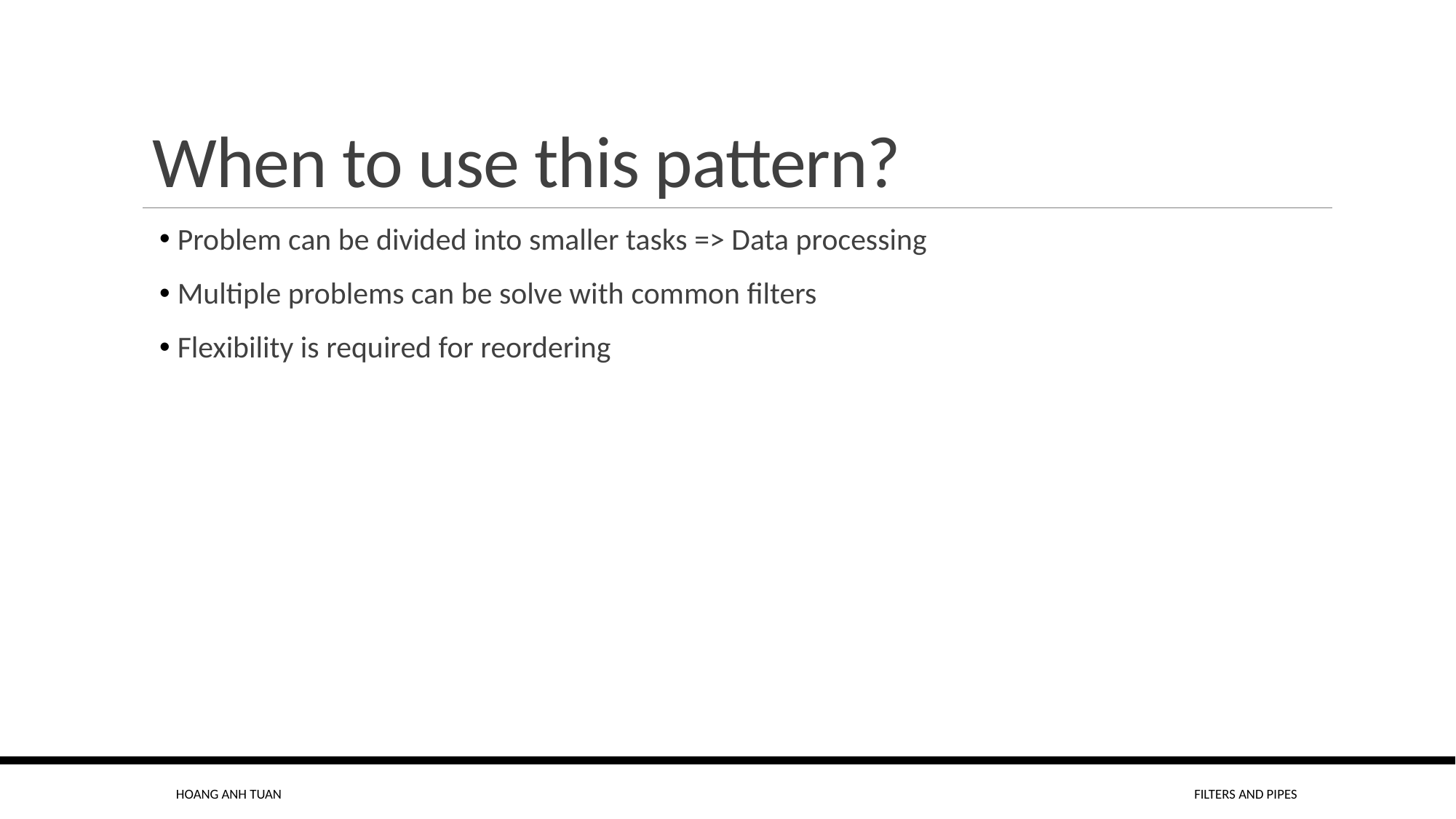

# When to use this pattern?
 Problem can be divided into smaller tasks => Data processing
 Multiple problems can be solve with common filters
 Flexibility is required for reordering
Hoang Anh Tuan
Filters and pipes